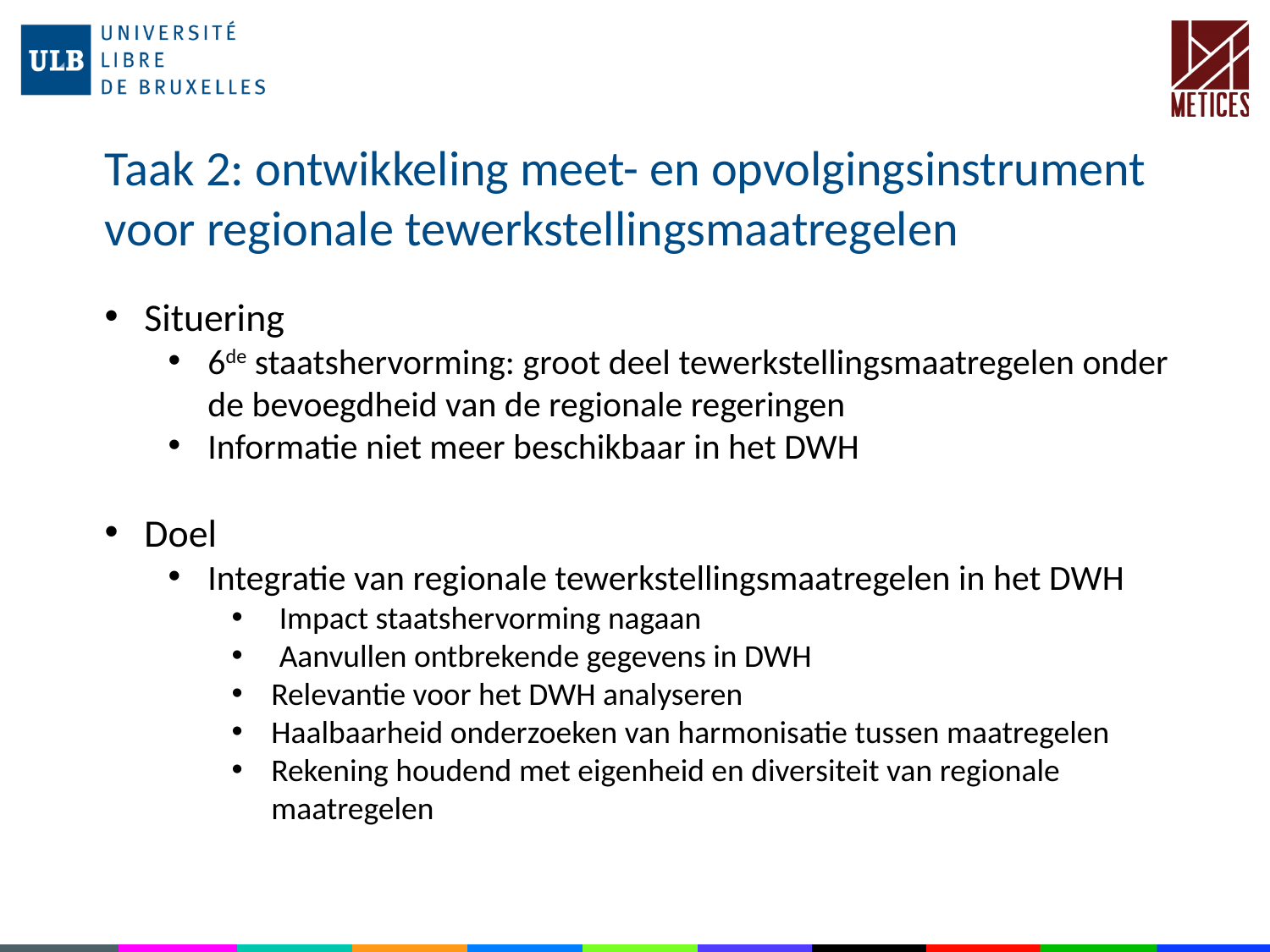

# Taak 2: ontwikkeling meet- en opvolgingsinstrument voor regionale tewerkstellingsmaatregelen
Situering
6de staatshervorming: groot deel tewerkstellingsmaatregelen onder de bevoegdheid van de regionale regeringen
Informatie niet meer beschikbaar in het DWH

Doel
Integratie van regionale tewerkstellingsmaatregelen in het DWH
Impact staatshervorming nagaan
Aanvullen ontbrekende gegevens in DWH
Relevantie voor het DWH analyseren
Haalbaarheid onderzoeken van harmonisatie tussen maatregelen
Rekening houdend met eigenheid en diversiteit van regionale maatregelen